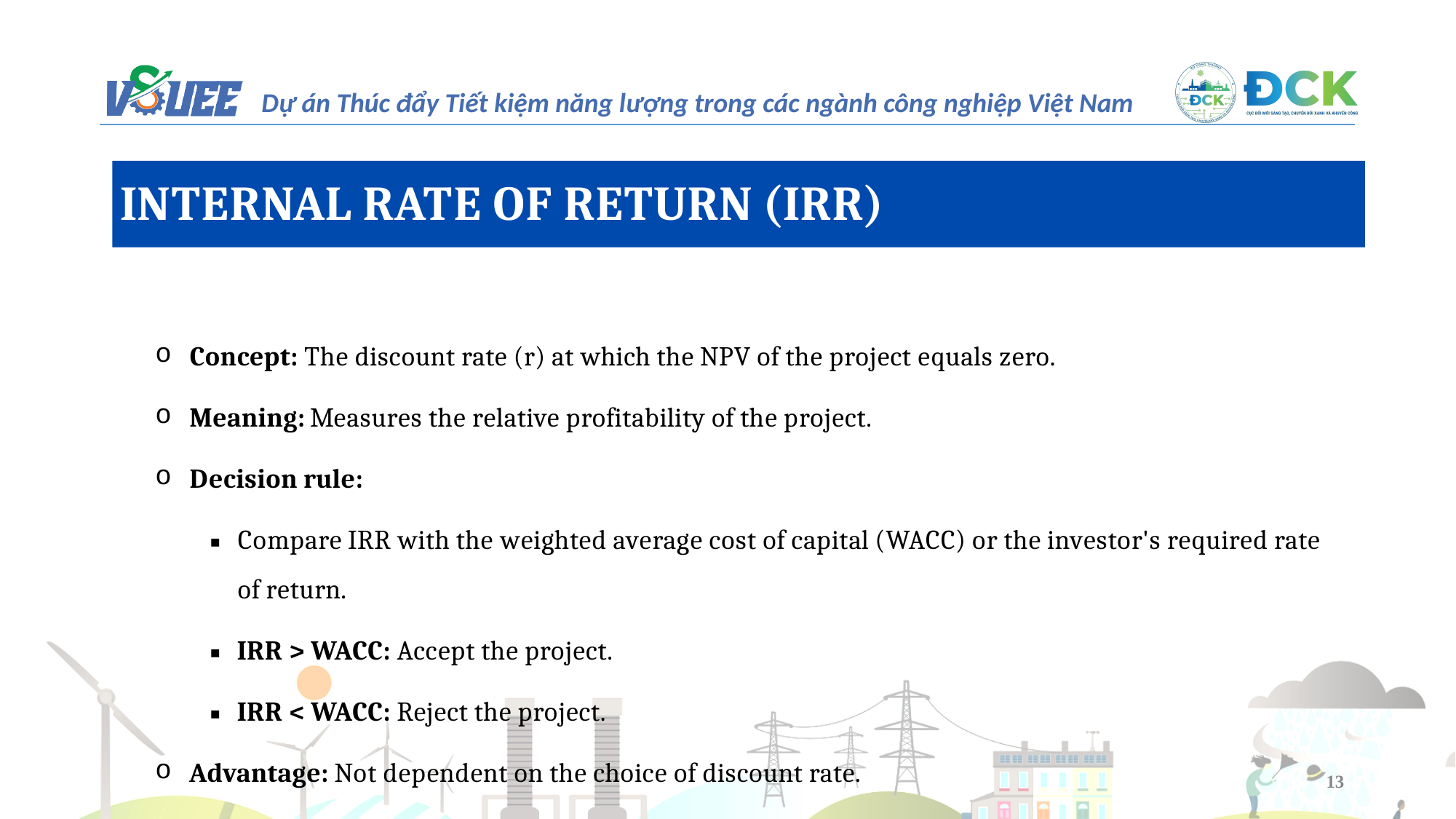

INTERNAL RATE OF RETURN (IRR)

Concept: The discount rate (r) at which the NPV of the project equals zero.
Meaning: Measures the relative profitability of the project.
Decision rule:
Compare IRR with the weighted average cost of capital (WACC) or the investor's required rate of return.
IRR > WACC: Accept the project.
IRR < WACC: Reject the project.
Advantage: Not dependent on the choice of discount rate.
13